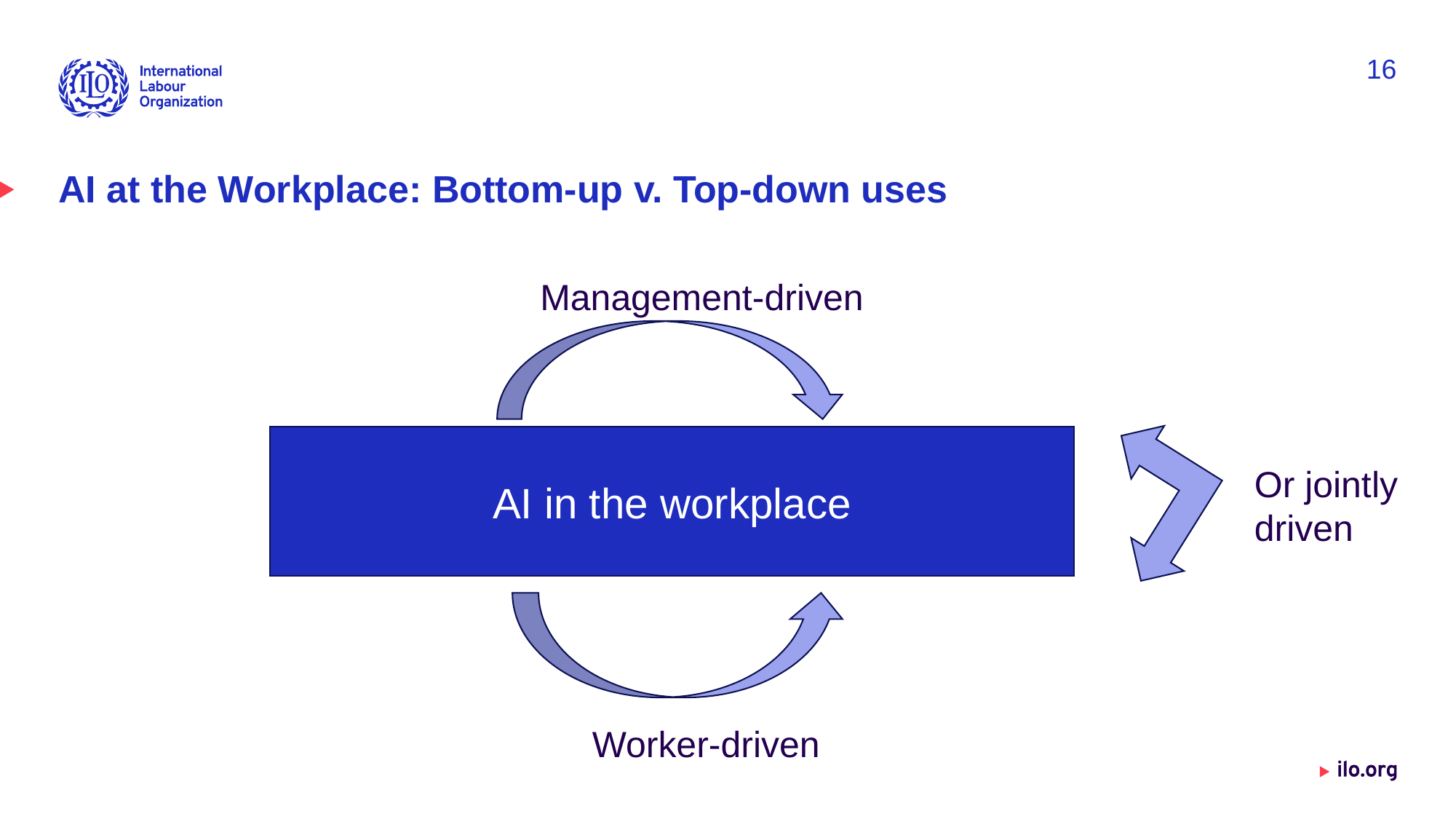

16
# AI at the Workplace: Bottom-up v. Top-down uses
Management-driven

AI in the workplace

Or jointly driven

Worker-driven
Date: Monday / 01 / October / 2019